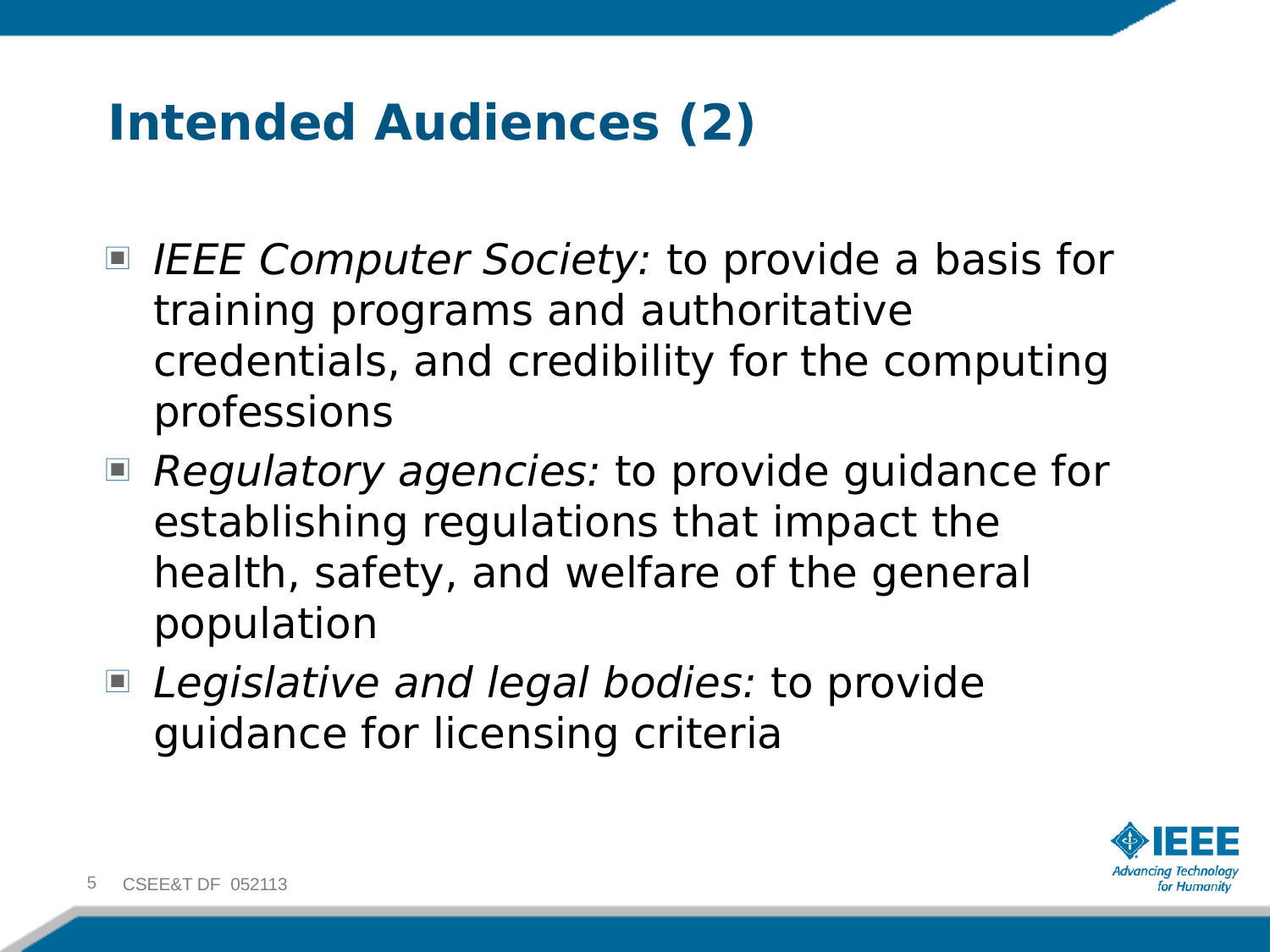

# Intended Audiences (2)
IEEE Computer Society: to provide a basis for training programs and authoritative credentials, and credibility for the computing professions
Regulatory agencies: to provide guidance for establishing regulations that impact the health, safety, and welfare of the general population
Legislative and legal bodies: to provide guidance for licensing criteria
5